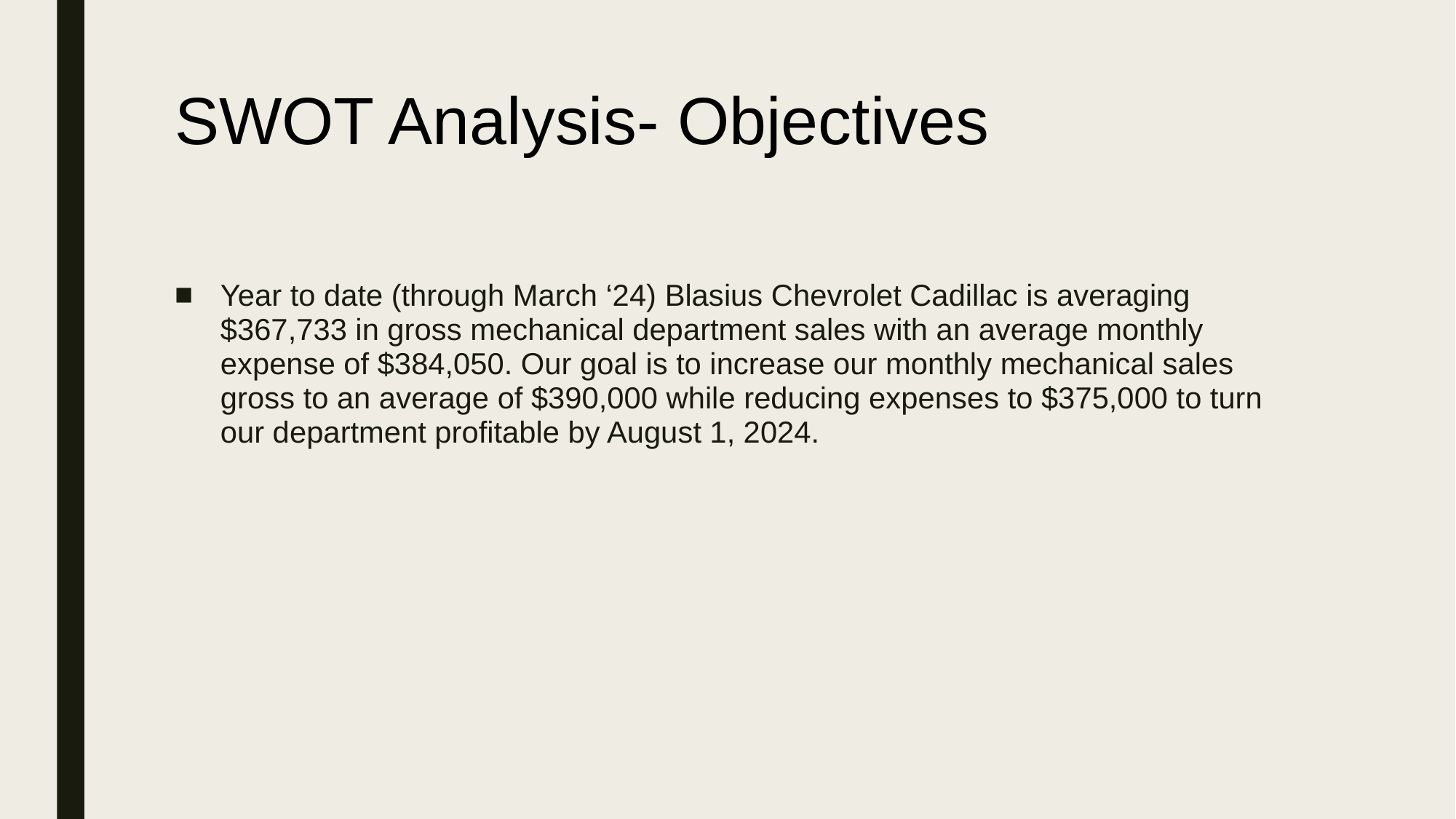

# SWOT Analysis- Objectives
Year to date (through March ‘24) Blasius Chevrolet Cadillac is averaging $367,733 in gross mechanical department sales with an average monthly expense of $384,050. Our goal is to increase our monthly mechanical sales gross to an average of $390,000 while reducing expenses to $375,000 to turn our department profitable by August 1, 2024.